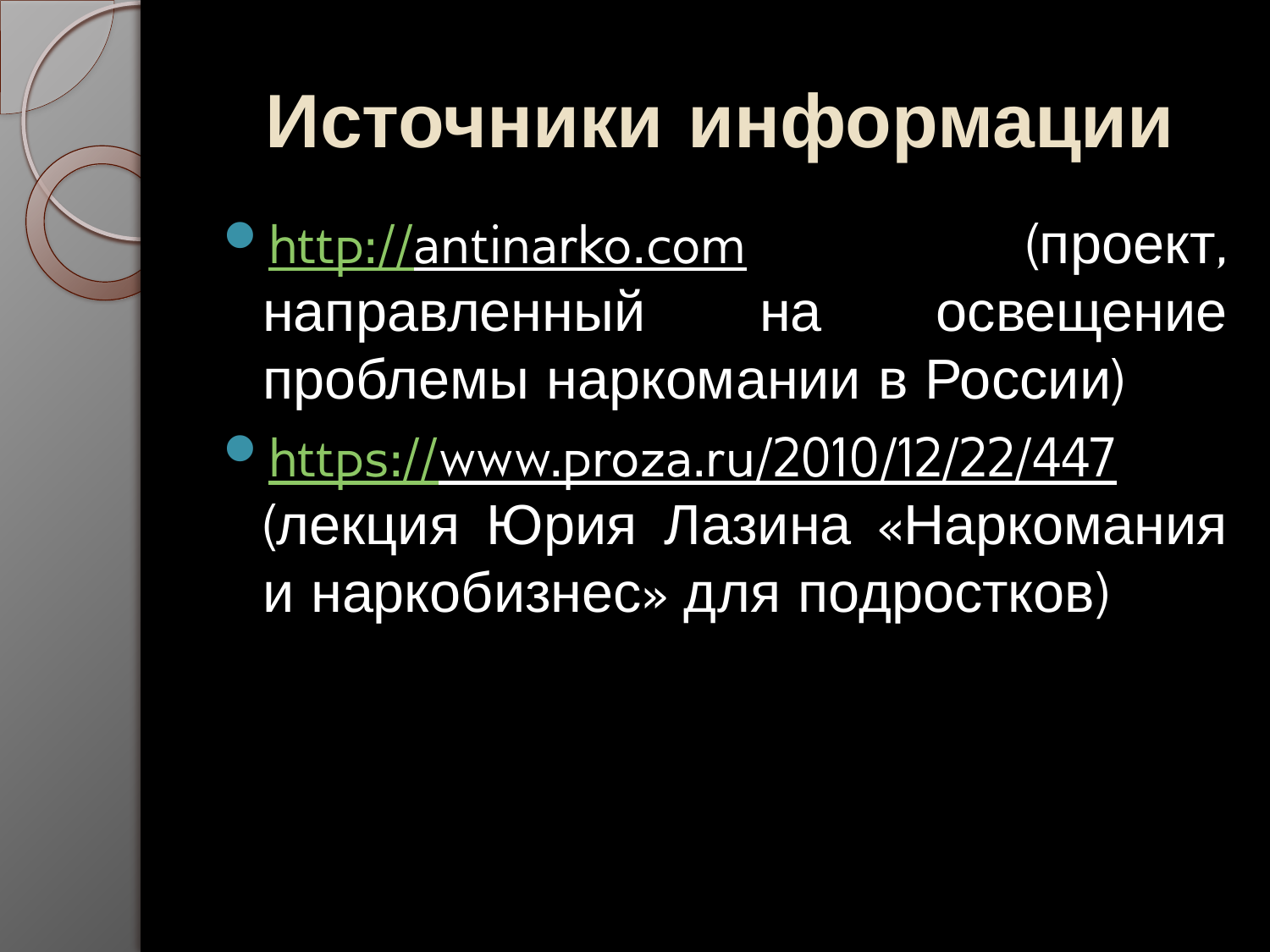

# Источники информации
http://antinarko.com (проект, направленный на освещение проблемы наркомании в России)
https://www.proza.ru/2010/12/22/447 (лекция Юрия Лазина «Наркомания и наркобизнес» для подростков)